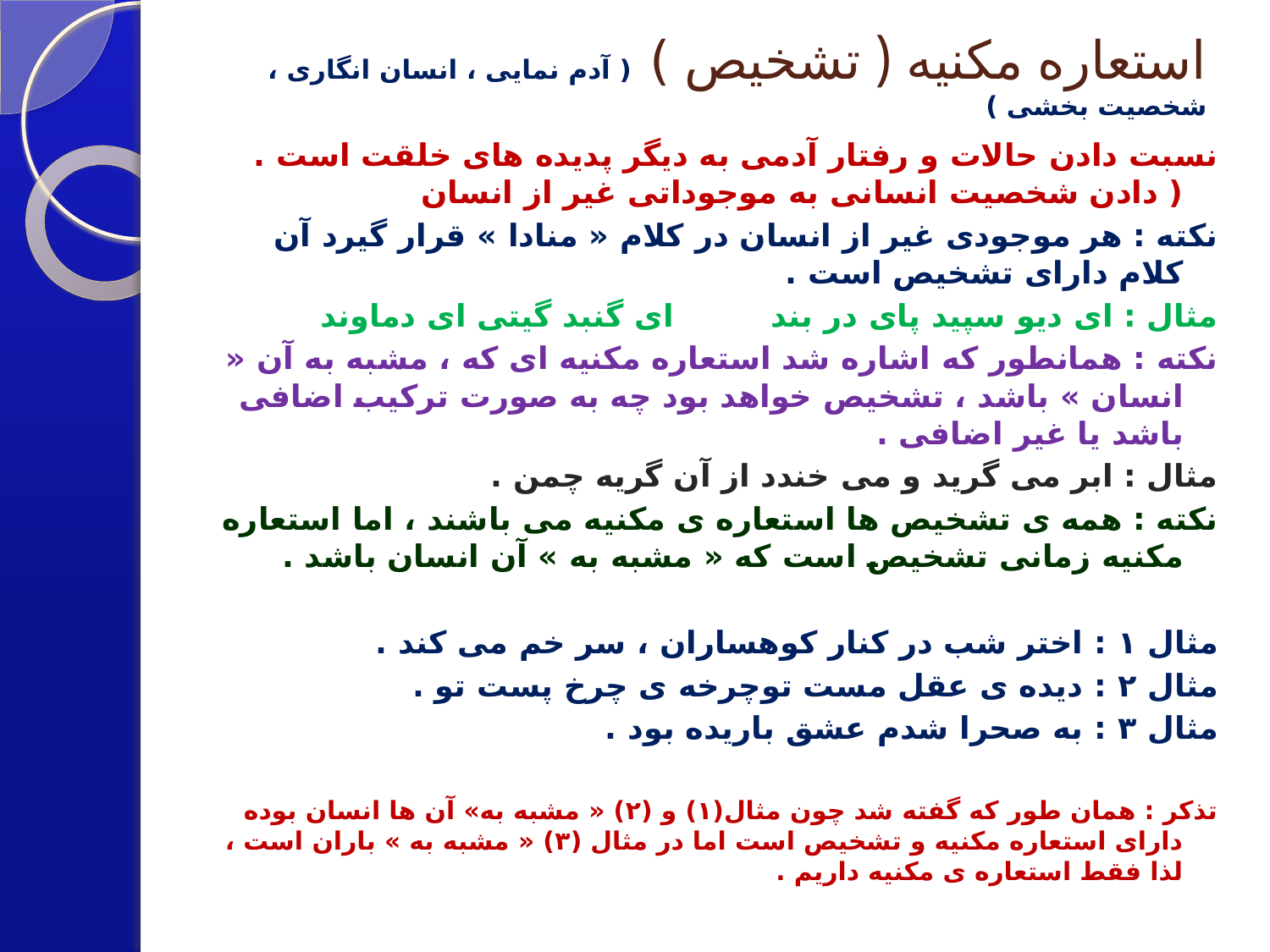

# استعاره مکنیه ( تشخیص ) ( آدم نمایی ، انسان انگاری ، شخصیت بخشی )
نسبت دادن حالات و رفتار آدمی به دیگر پدیده های خلقت است . ( دادن شخصیت انسانی به موجوداتی غیر از انسان
نکته : هر موجودی غیر از انسان در کلام « منادا » قرار گیرد آن کلام دارای تشخیص است .
مثال : ای دیو سپید پای در بند         ای گنبد گیتی ای دماوند
نکته : همانطور که اشاره شد استعاره مکنیه ای که ، مشبه به آن « انسان » باشد ، تشخیص خواهد بود چه به صورت ترکیب اضافی باشد یا غیر اضافی .
مثال : ابر می گرید و می خندد از آن گریه چمن .
نکته : همه ی تشخیص ها استعاره ی مکنیه می باشند ، اما استعاره مکنیه زمانی تشخیص است که « مشبه به » آن انسان باشد .

مثال ۱ : اختر شب در کنار کوهساران ، سر خم می کند .
مثال ۲ : دیده ی عقل مست توچرخه ی چرخ پست تو .
مثال ۳ : به صحرا شدم عشق باریده بود .

تذکر : همان طور که گفته شد چون مثال(۱) و (۲) « مشبه به» آن ها انسان بوده دارای استعاره مکنیه و تشخیص است اما در مثال (۳) « مشبه به » باران است ، لذا فقط استعاره ی مکنیه داریم .